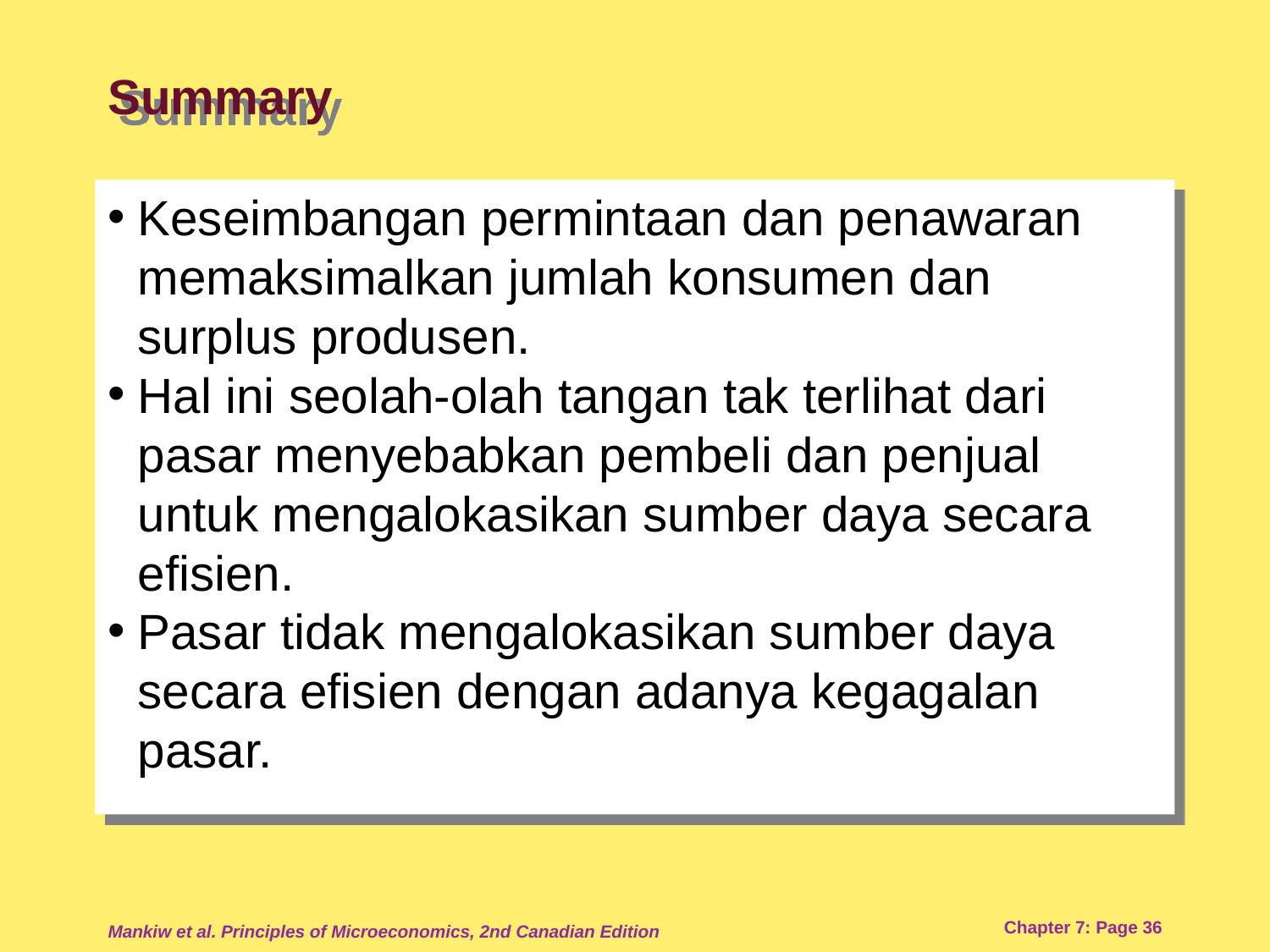

# Summary
Keseimbangan permintaan dan penawaran memaksimalkan jumlah konsumen dan surplus produsen.
Hal ini seolah-olah tangan tak terlihat dari pasar menyebabkan pembeli dan penjual untuk mengalokasikan sumber daya secara efisien.
Pasar tidak mengalokasikan sumber daya secara efisien dengan adanya kegagalan pasar.

Mankiw et al. Principles of Microeconomics, 2nd Canadian Edition
Chapter 7: Page 36